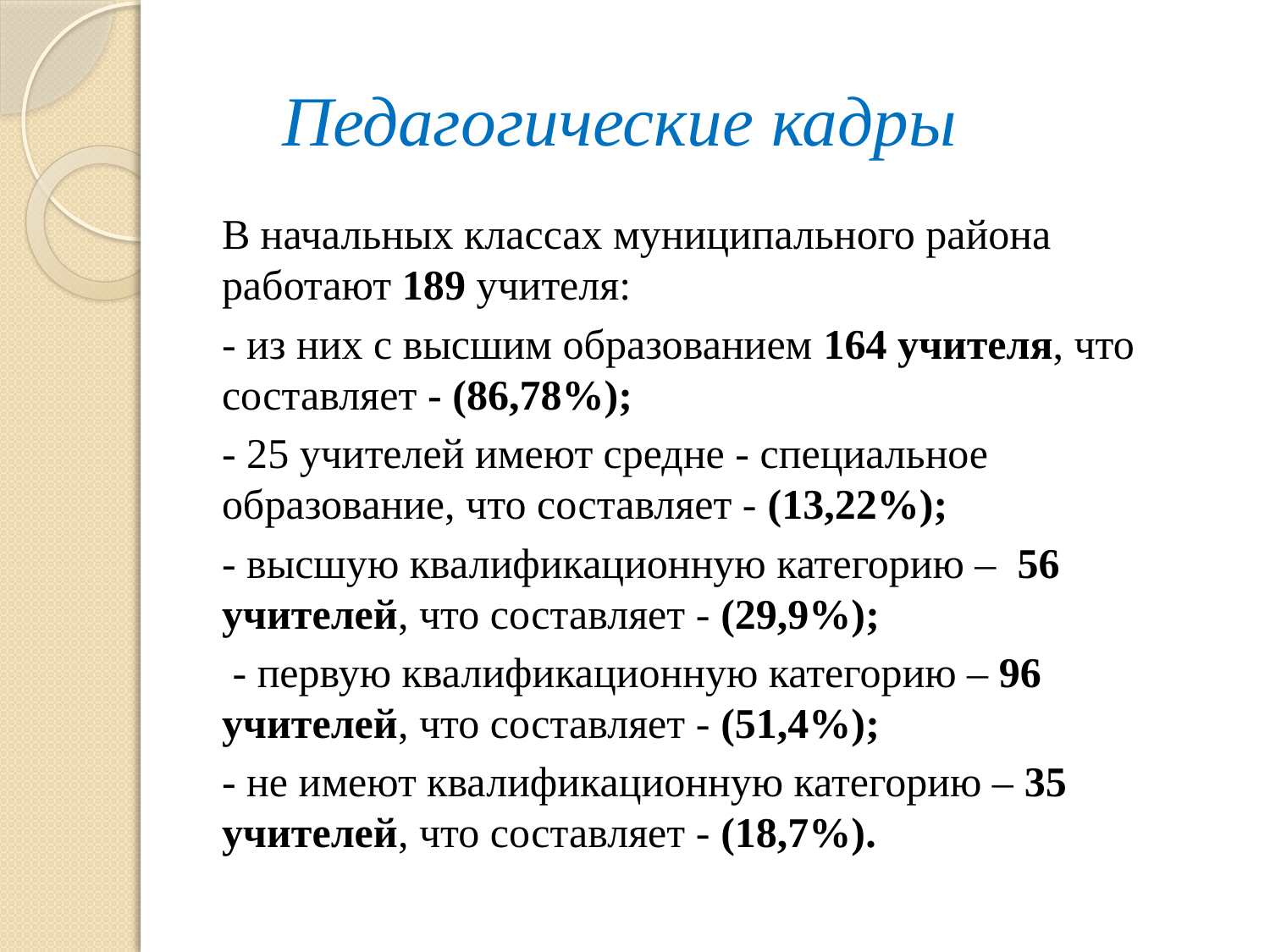

# Педагогические кадры
В начальных классах муниципального района работают 189 учителя:
- из них с высшим образованием 164 учителя, что составляет - (86,78%);
- 25 учителей имеют средне - специальное образование, что составляет - (13,22%);
- высшую квалификационную категорию –  56 учителей, что составляет - (29,9%);
 - первую квалификационную категорию – 96 учителей, что составляет - (51,4%);
- не имеют квалификационную категорию – 35 учителей, что составляет - (18,7%).